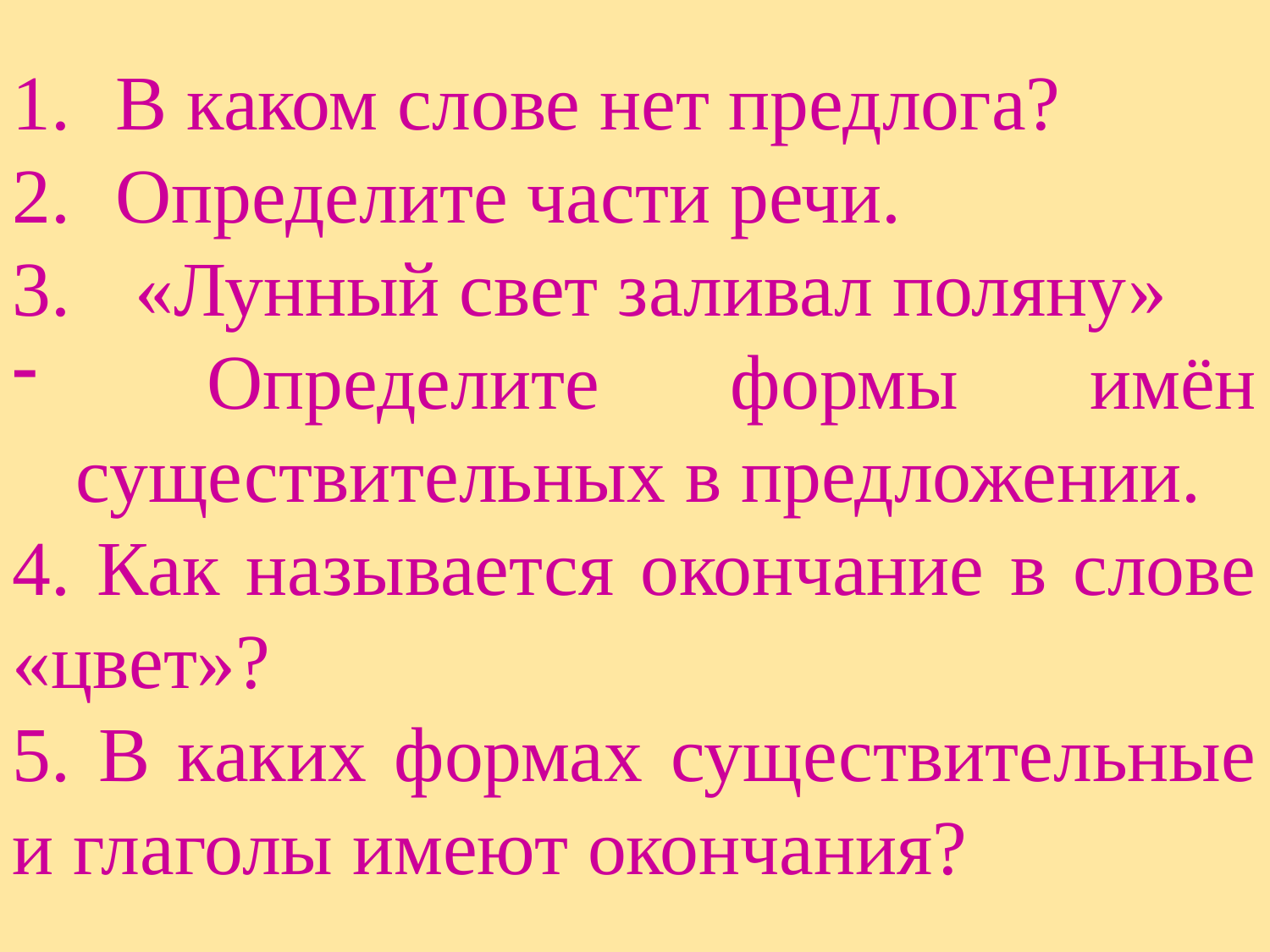

В каком слове нет предлога?
Определите части речи.
 «Лунный свет заливал поляну»
 Определите формы имён существительных в предложении.
4. Как называется окончание в слове «цвет»?
5. В каких формах существительные и глаголы имеют окончания?